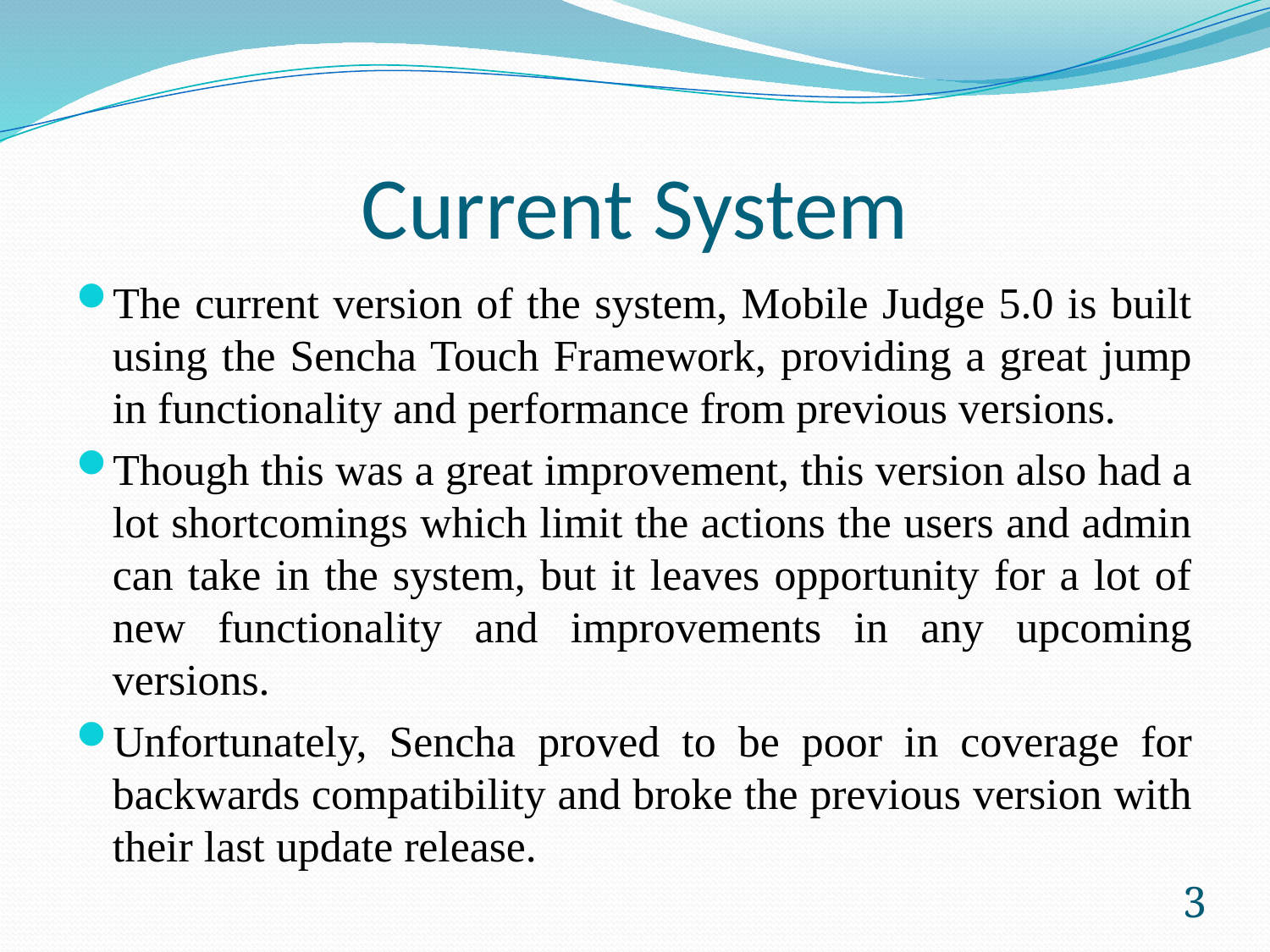

# Current System
The current version of the system, Mobile Judge 5.0 is built using the Sencha Touch Framework, providing a great jump in functionality and performance from previous versions.
Though this was a great improvement, this version also had a lot shortcomings which limit the actions the users and admin can take in the system, but it leaves opportunity for a lot of new functionality and improvements in any upcoming versions.
Unfortunately, Sencha proved to be poor in coverage for backwards compatibility and broke the previous version with their last update release.

3